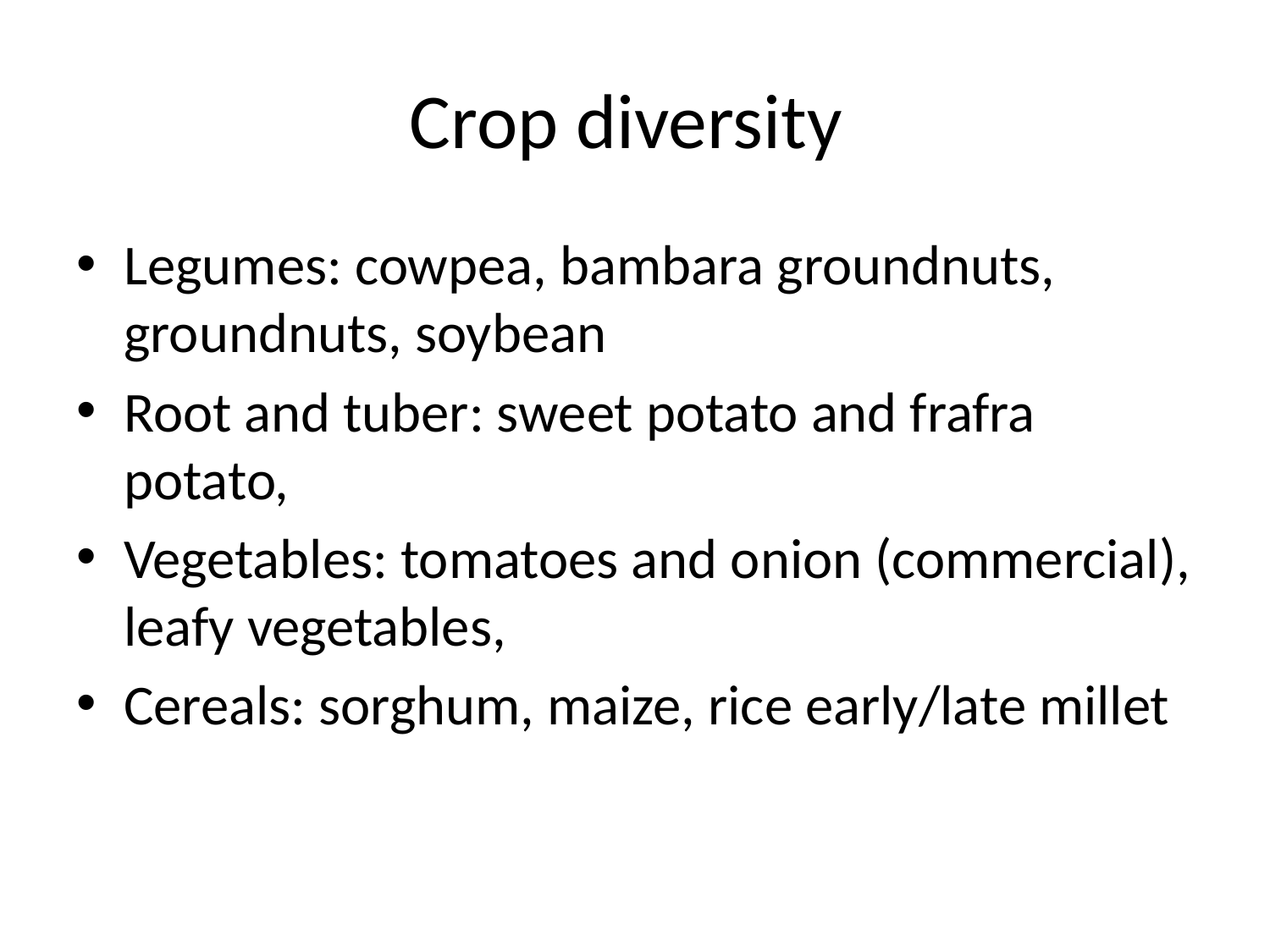

# Crop diversity
Legumes: cowpea, bambara groundnuts, groundnuts, soybean
Root and tuber: sweet potato and frafra potato,
Vegetables: tomatoes and onion (commercial), leafy vegetables,
Cereals: sorghum, maize, rice early/late millet